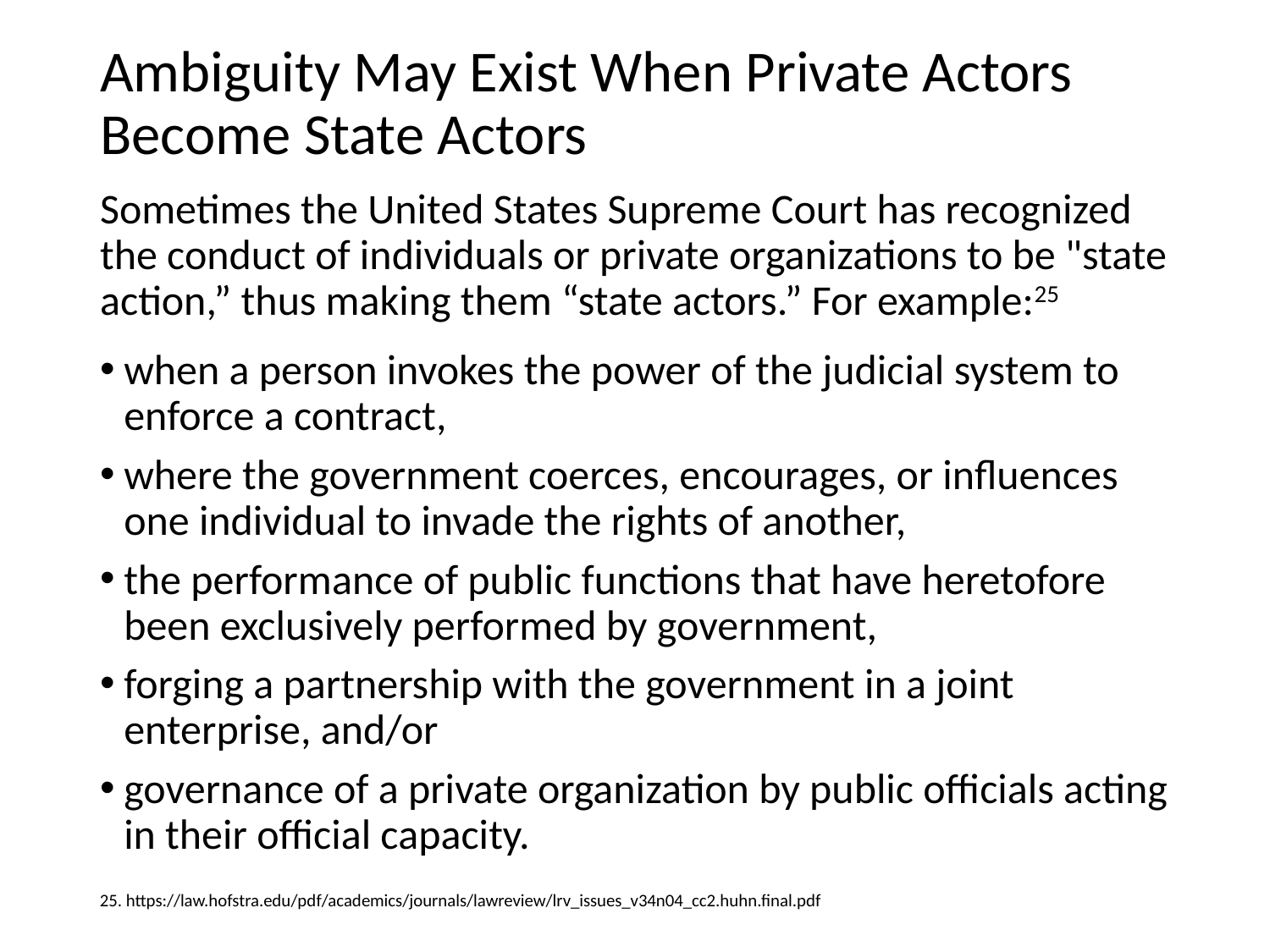

# Ambiguity May Exist When Private Actors Become State Actors
Sometimes the United States Supreme Court has recognized the conduct of individuals or private organizations to be "state action,” thus making them “state actors.” For example:25
when a person invokes the power of the judicial system to enforce a contract,
where the government coerces, encourages, or influences one individual to invade the rights of another,
the performance of public functions that have heretofore been exclusively performed by government,
forging a partnership with the government in a joint enterprise, and/or
governance of a private organization by public officials acting in their official capacity.
25. https://law.hofstra.edu/pdf/academics/journals/lawreview/lrv_issues_v34n04_cc2.huhn.final.pdf